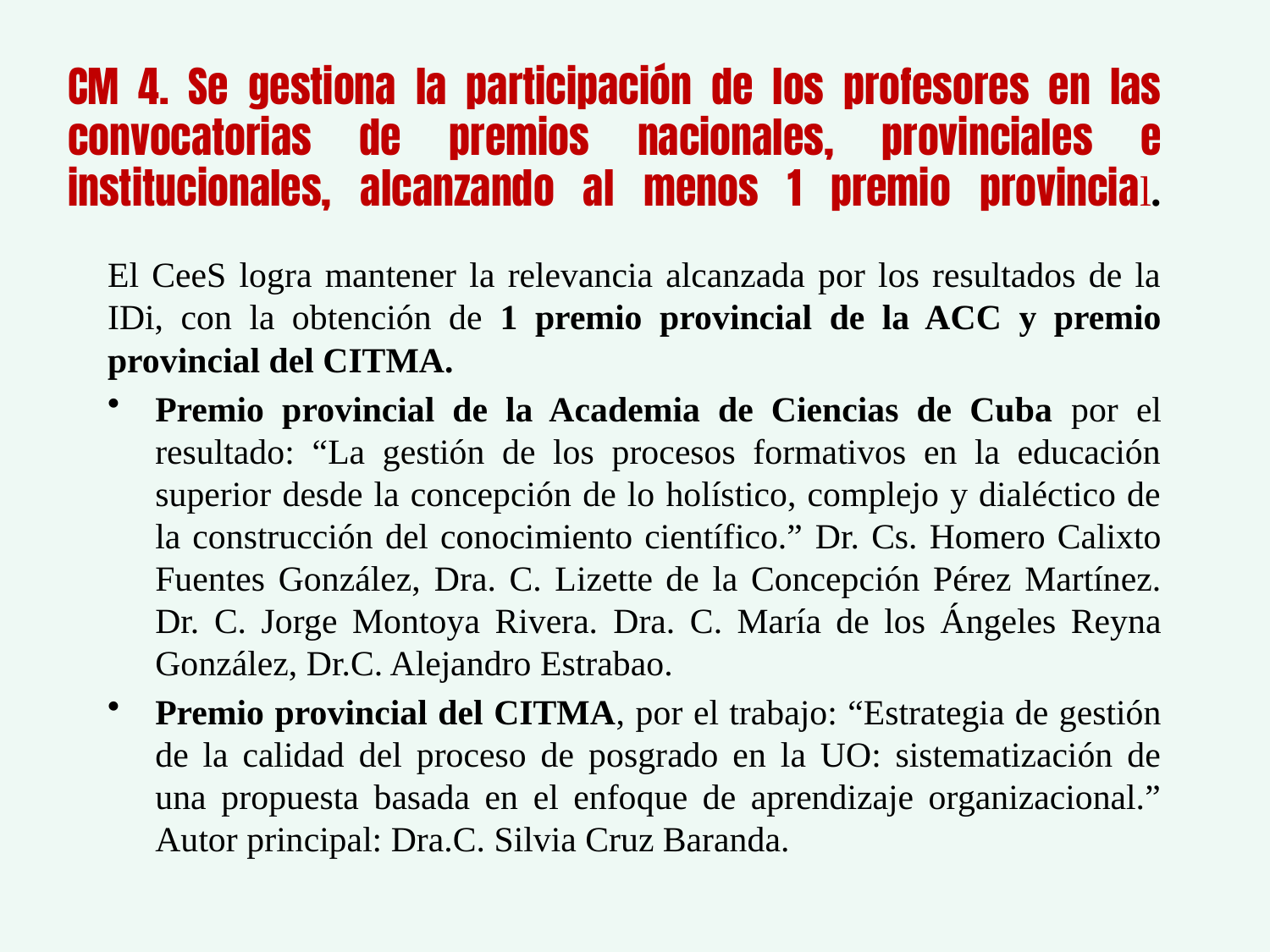

# CM 4. Se gestiona la participación de los profesores en las convocatorias de premios nacionales, provinciales e institucionales, alcanzando al menos 1 premio provincial.
El CeeS logra mantener la relevancia alcanzada por los resultados de la IDi, con la obtención de 1 premio provincial de la ACC y premio provincial del CITMA.
Premio provincial de la Academia de Ciencias de Cuba por el resultado: “La gestión de los procesos formativos en la educación superior desde la concepción de lo holístico, complejo y dialéctico de la construcción del conocimiento científico.” Dr. Cs. Homero Calixto Fuentes González, Dra. C. Lizette de la Concepción Pérez Martínez. Dr. C. Jorge Montoya Rivera. Dra. C. María de los Ángeles Reyna González, Dr.C. Alejandro Estrabao.
Premio provincial del CITMA, por el trabajo: “Estrategia de gestión de la calidad del proceso de posgrado en la UO: sistematización de una propuesta basada en el enfoque de aprendizaje organizacional.” Autor principal: Dra.C. Silvia Cruz Baranda.